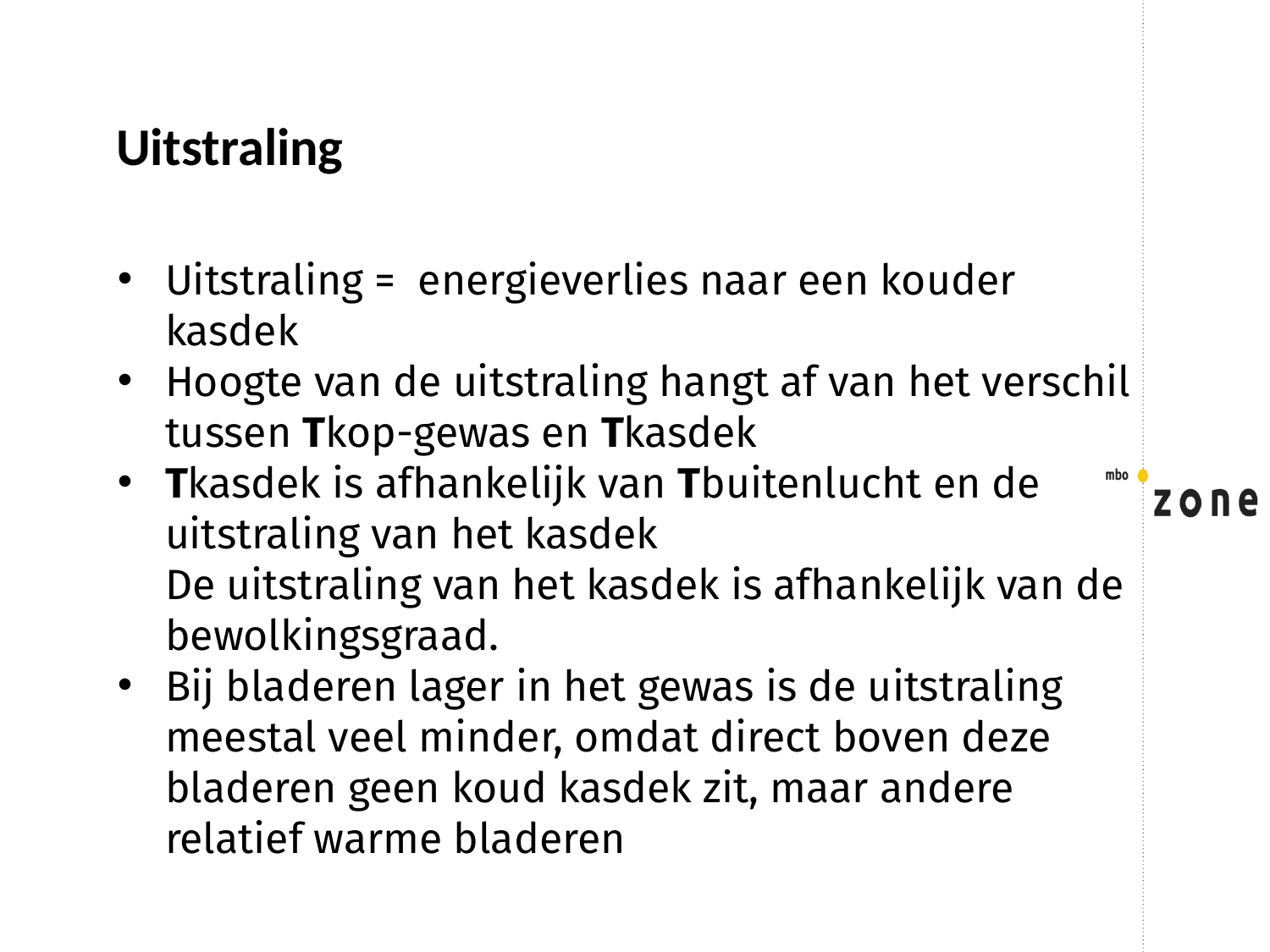

Uitstraling
Uitstraling =  energieverlies naar een kouder kasdek
Hoogte van de uitstraling hangt af van het verschil tussen Tkop-gewas en Tkasdek
Tkasdek is afhankelijk van Tbuitenlucht en de uitstraling van het kasdek
De uitstraling van het kasdek is afhankelijk van de bewolkingsgraad.
Bij bladeren lager in het gewas is de uitstraling meestal veel minder, omdat direct boven deze bladeren geen koud kasdek zit, maar andere relatief warme bladeren